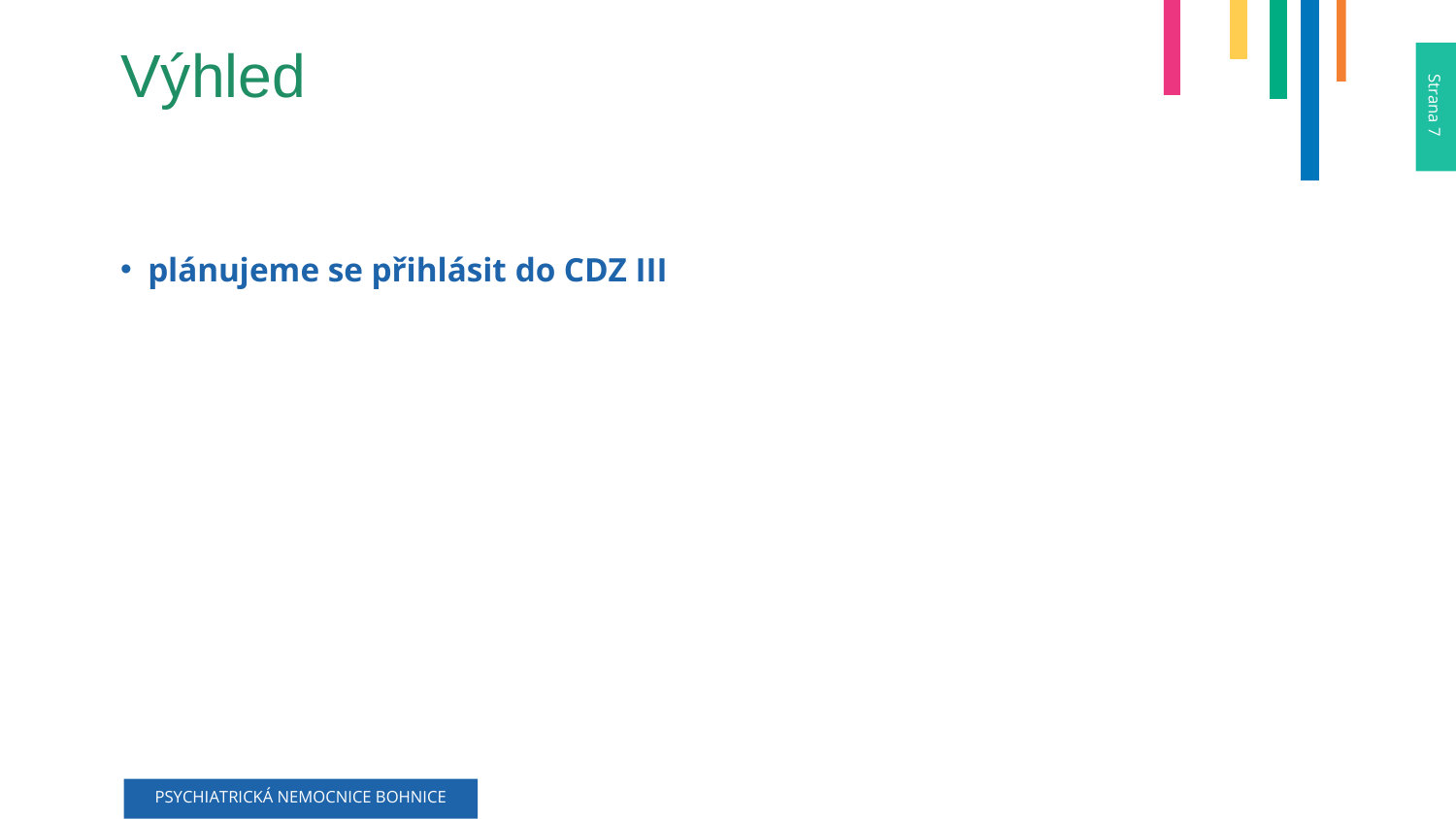

Výhled

plánujeme se přihlásit do CDZ III